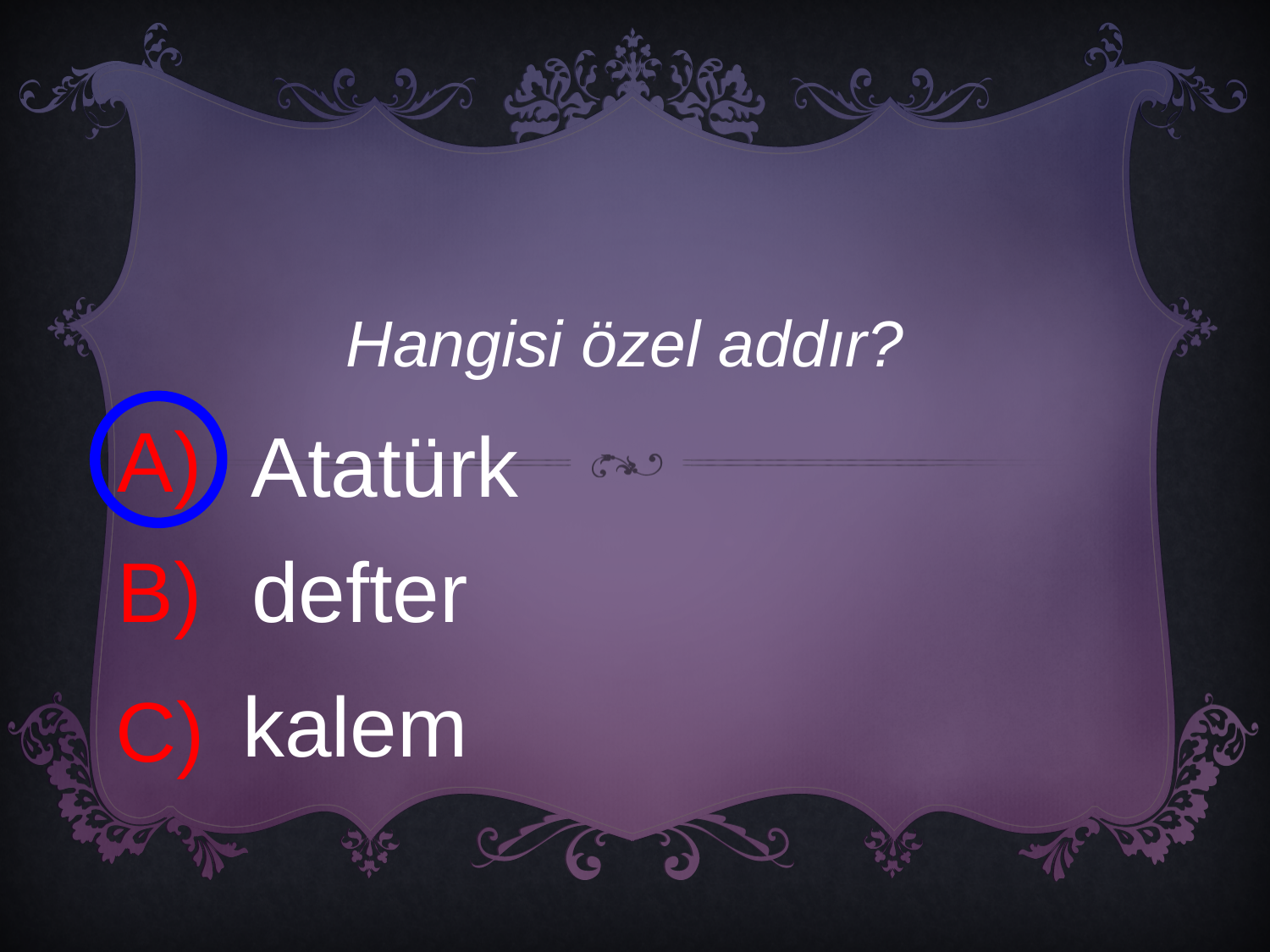

Hangisi özel addır?

A)
Atatürk
B)
defter
kalem
C)